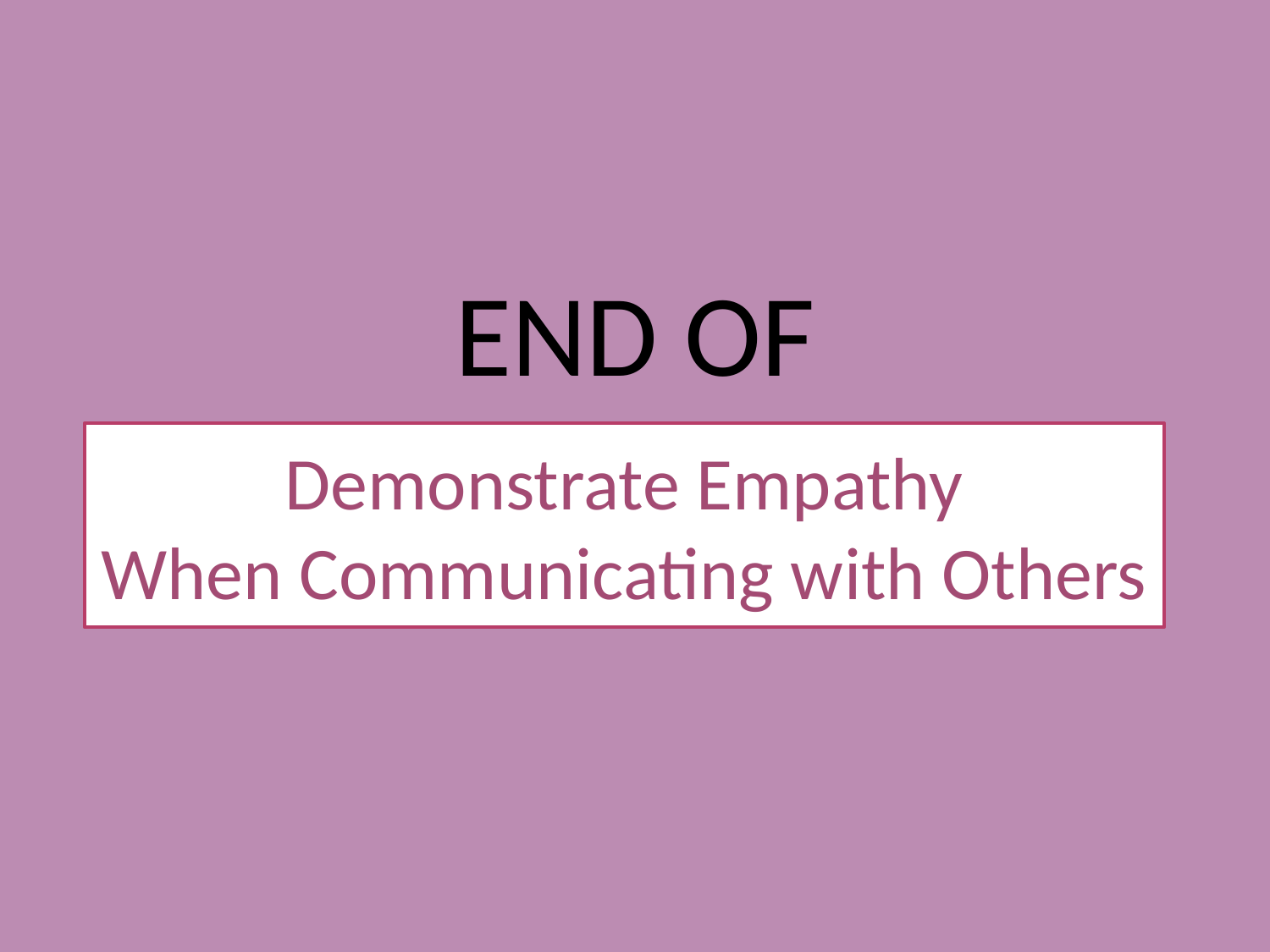

END OF
# Demonstrate Empathy When Communicating with Others